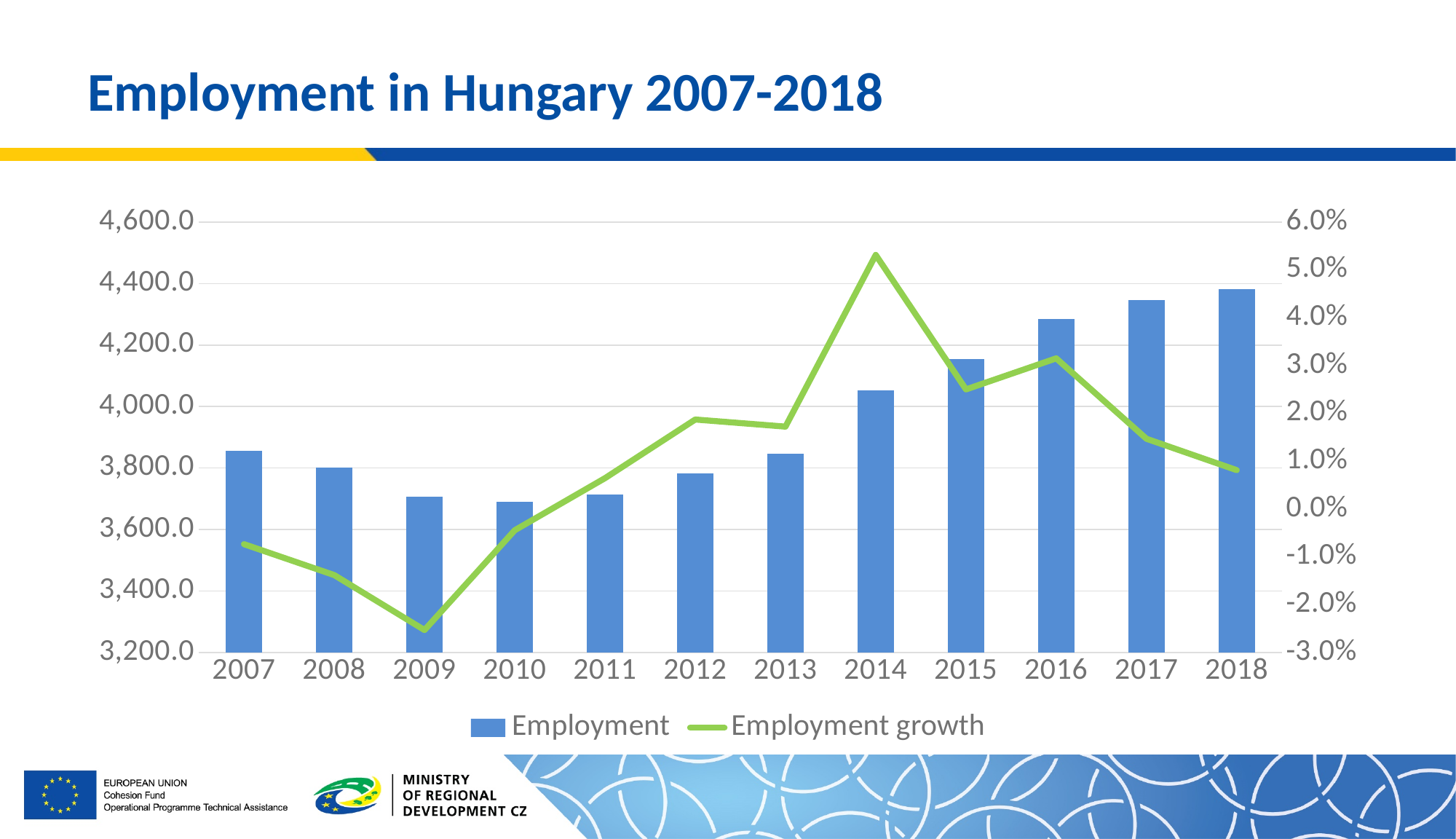

# Employment in Hungary 2007-2018

### Chart

| Category | Employment | Employment growth |
|---|---|---|
| 2007 | 3855.4 | -0.00736354273944384 |
| 2008 | 3802.0999999999995 | -0.013824765264304761 |
| 2009 | 3705.8 | -0.025328108150758588 |
| 2010 | 3689.3 | -0.004452479896378647 |
| 2011 | 3713.1 | 0.006451088282329875 |
| 2012 | 3782.6000000000004 | 0.018717513667824814 |
| 2013 | 3847.8 | 0.017236821234071664 |
| 2014 | 4052.3210000000004 | 0.05315271063984617 |
| 2015 | 4153.692 | 0.025015540476679865 |
| 2016 | 4284.589 | 0.03151341023840959 |
| 2017 | 4347.51825 | 0.014687348074692741 |
| 2018 | 4382.863 | 0.008129868114987282 |